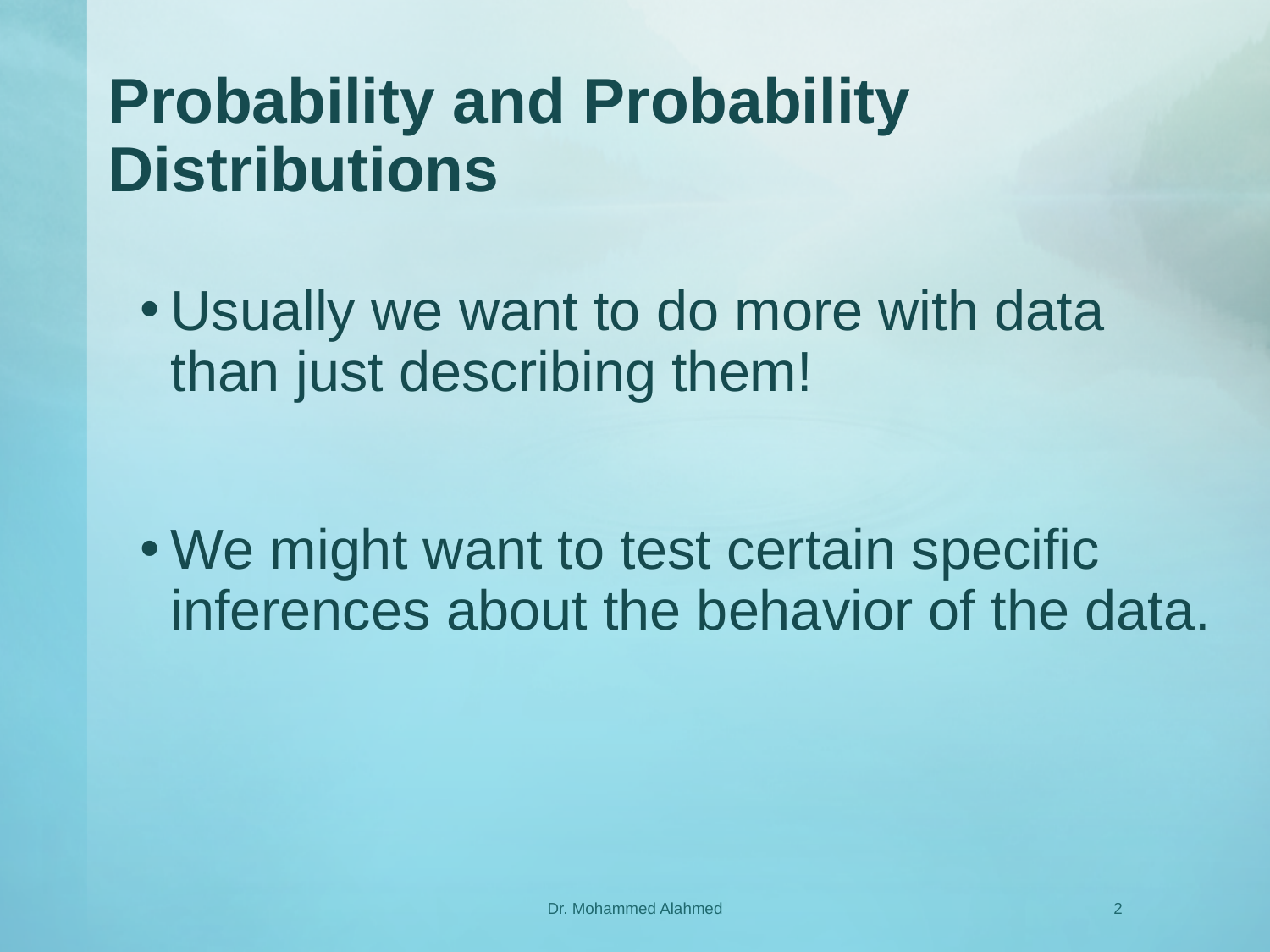

# Probability and Probability Distributions
Usually we want to do more with data than just describing them!

We might want to test certain specific inferences about the behavior of the data.

Dr. Mohammed Alahmed
2